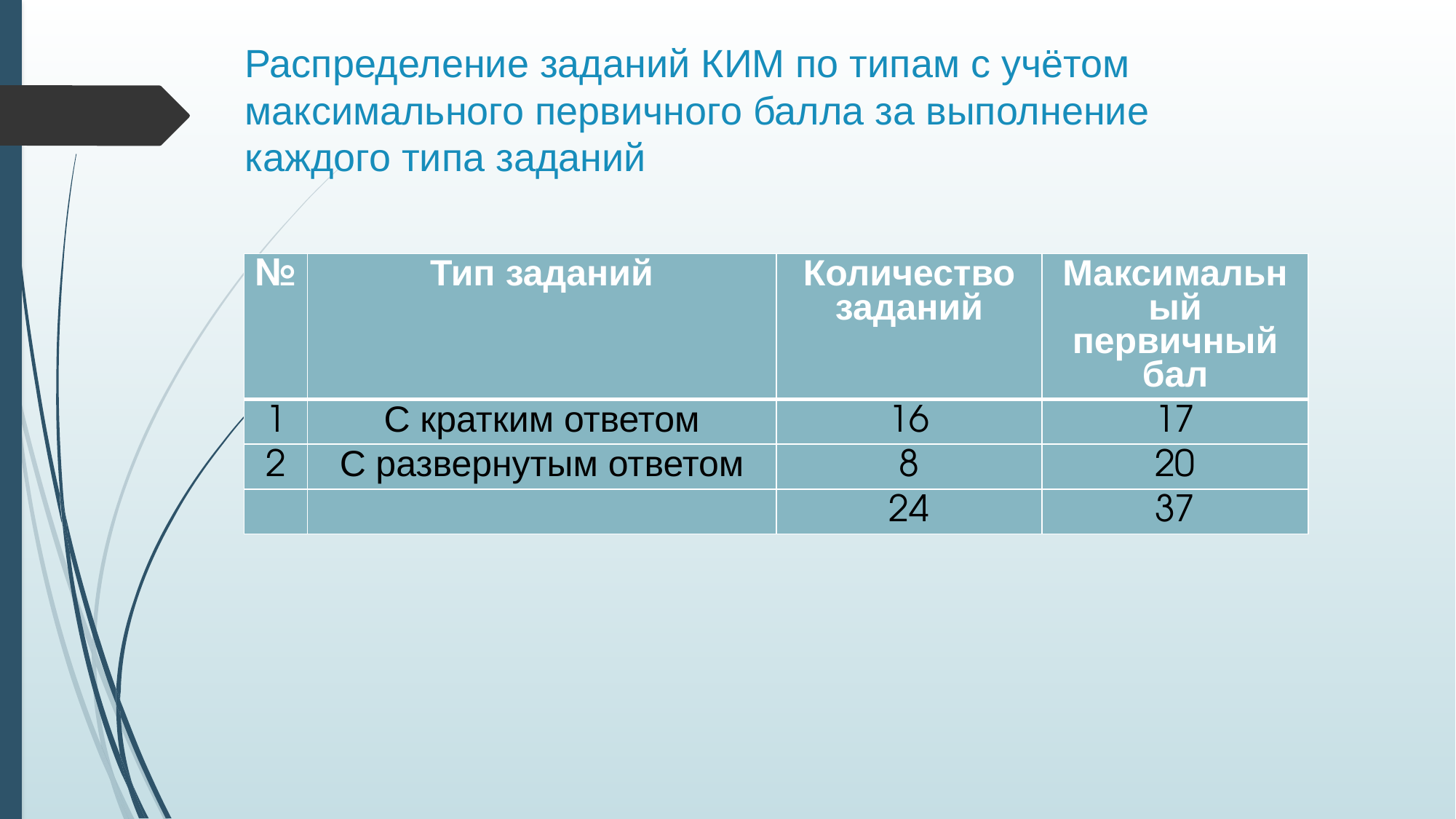

# Распределение заданий КИМ по типам с учётом максимального первичного балла за выполнение каждого типа заданий
| № | Тип заданий | Количество заданий | Максимальный первичный бал |
| --- | --- | --- | --- |
| 1 | С кратким ответом | 16 | 17 |
| 2 | С развернутым ответом | 8 | 20 |
|  |  | 24 | 37 |